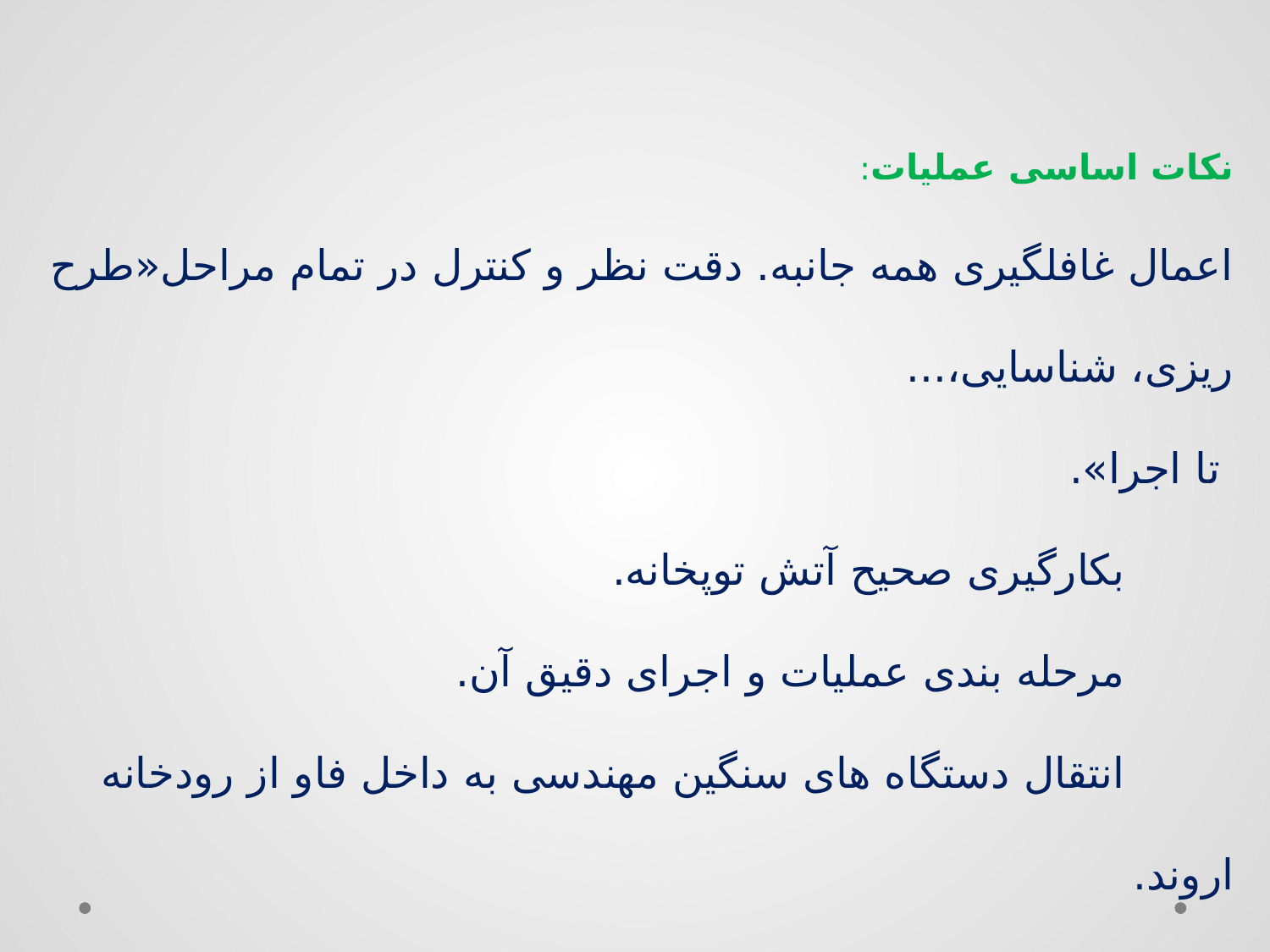

نکات اساسی عملیات:
اعمال غافلگیری همه جانبه. دقت نظر و کنترل در تمام مراحل«طرح ریزی، شناسایی،...
 تا اجرا».
        بکارگیری صحیح آتش توپخانه.
        مرحله بندی عملیات و اجرای دقیق آن.
        انتقال دستگاه های سنگین مهندسی به داخل فاو از رودخانه اروند.